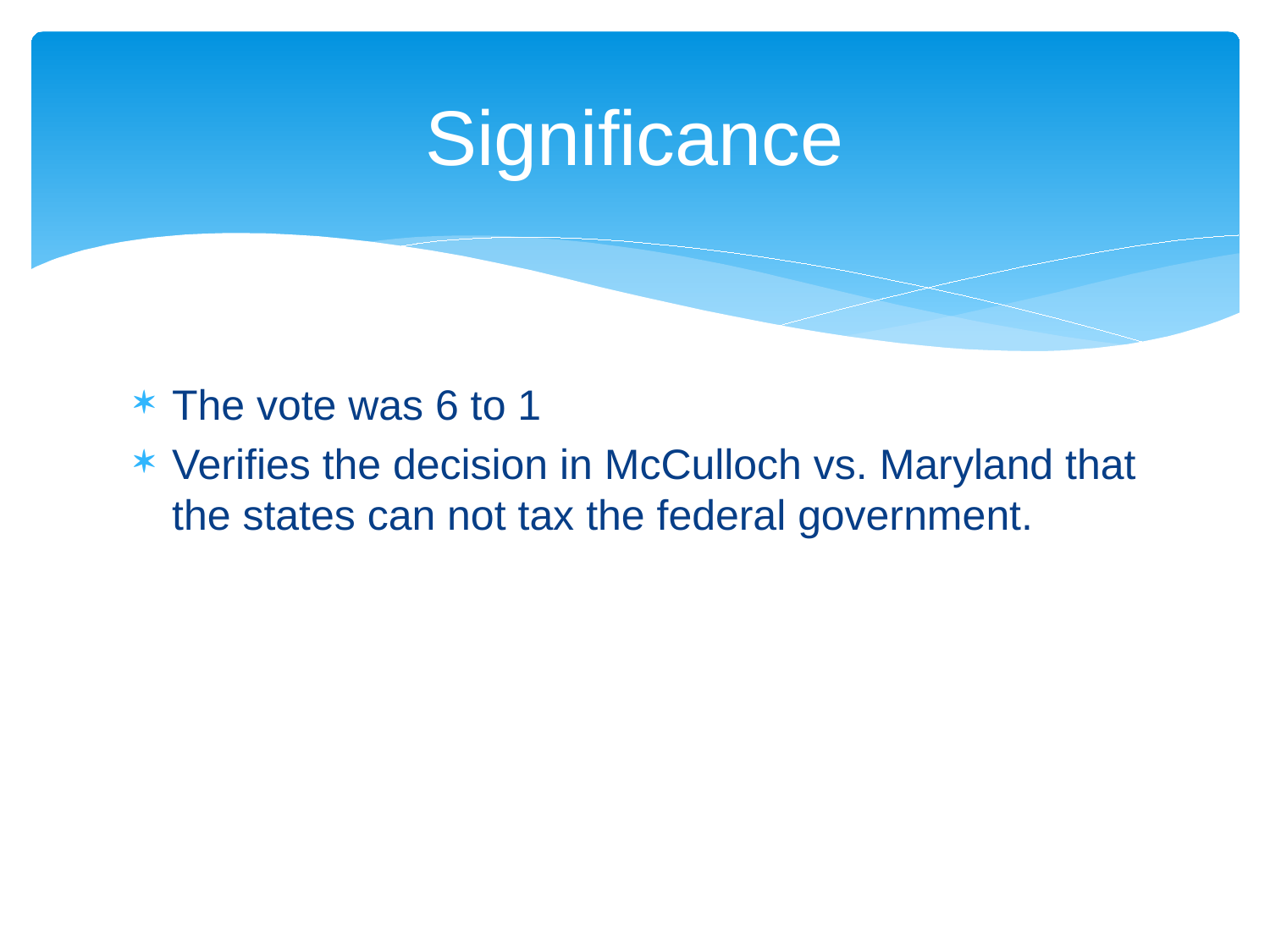

# Significance
The vote was 6 to 1
Verifies the decision in McCulloch vs. Maryland that the states can not tax the federal government.